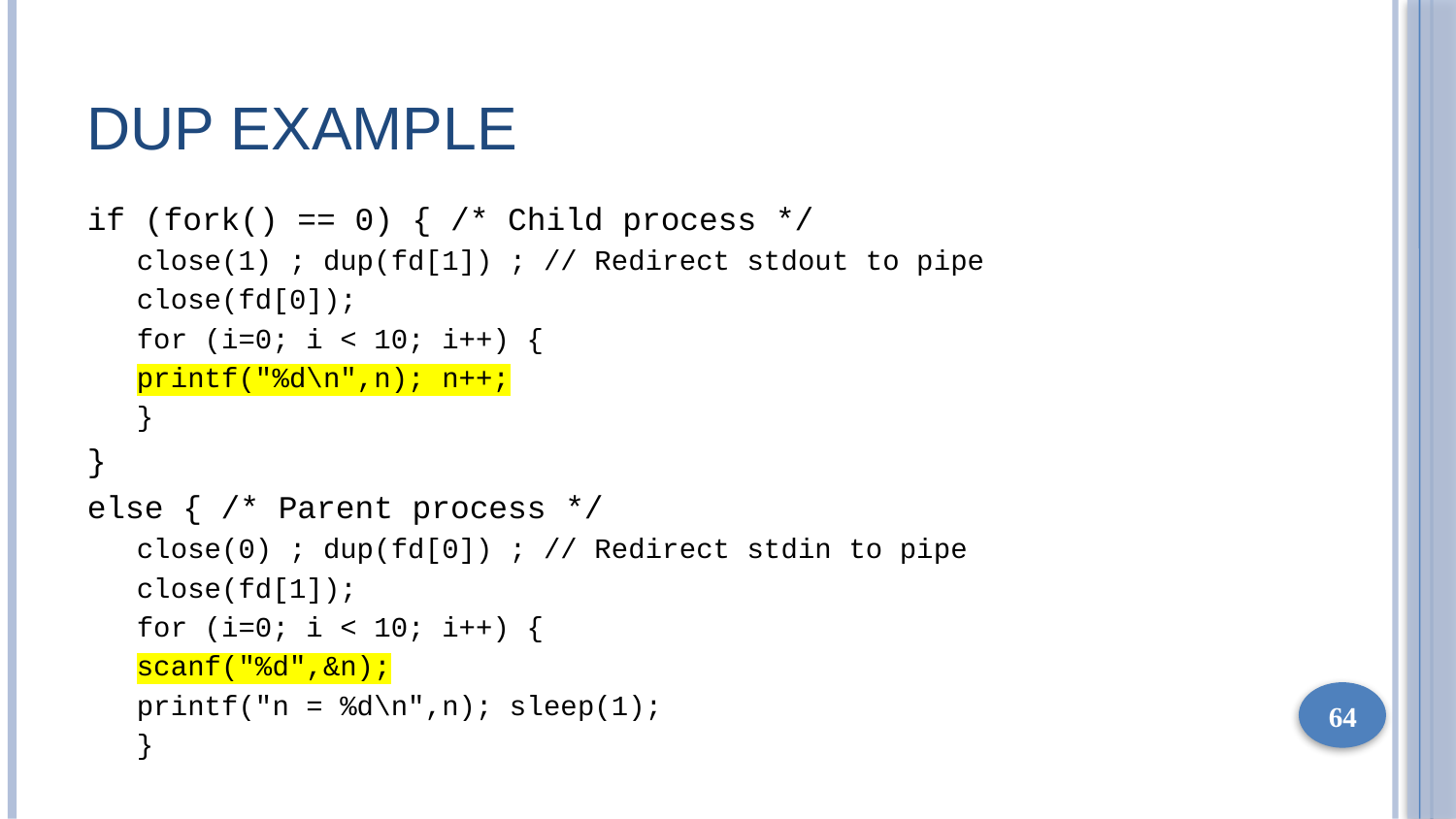

# DUP Example
if (fork() == 0) { /* Child process */
close(1) ; dup(fd[1]) ; // Redirect stdout to pipe
close(fd[0]);
for (i=0; i < 10; i++) {
	printf("%d\n",n); n++;
}
}
else { /* Parent process */
close(0) ; dup(fd[0]) ; // Redirect stdin to pipe
close(fd[1]);
for (i=0; i < 10; i++) {
	scanf("%d",&n);
	printf("n = %d\n",n); sleep(1);
}
64